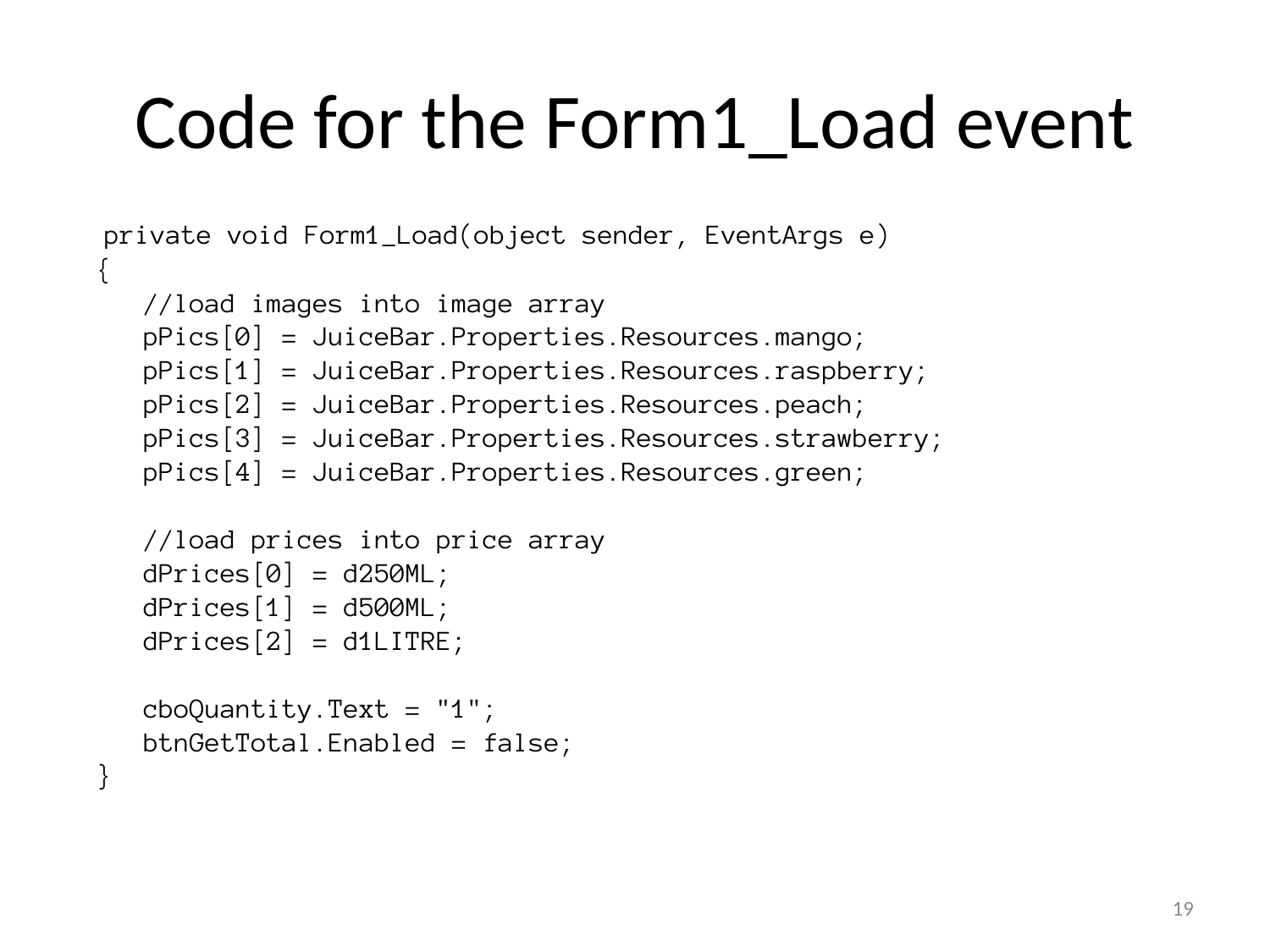

# Code for the Form1_Load event
 private void Form1_Load(object sender, EventArgs e)
{
   //load images into image array
   pPics[0] = JuiceBar.Properties.Resources.mango;
   pPics[1] = JuiceBar.Properties.Resources.raspberry;
   pPics[2] = JuiceBar.Properties.Resources.peach;
   pPics[3] = JuiceBar.Properties.Resources.strawberry;
   pPics[4] = JuiceBar.Properties.Resources.green;

   //load prices into price array
   dPrices[0] = d250ML;
   dPrices[1] = d500ML;
   dPrices[2] = d1LITRE;

   cboQuantity.Text = "1";
   btnGetTotal.Enabled = false;
}
19